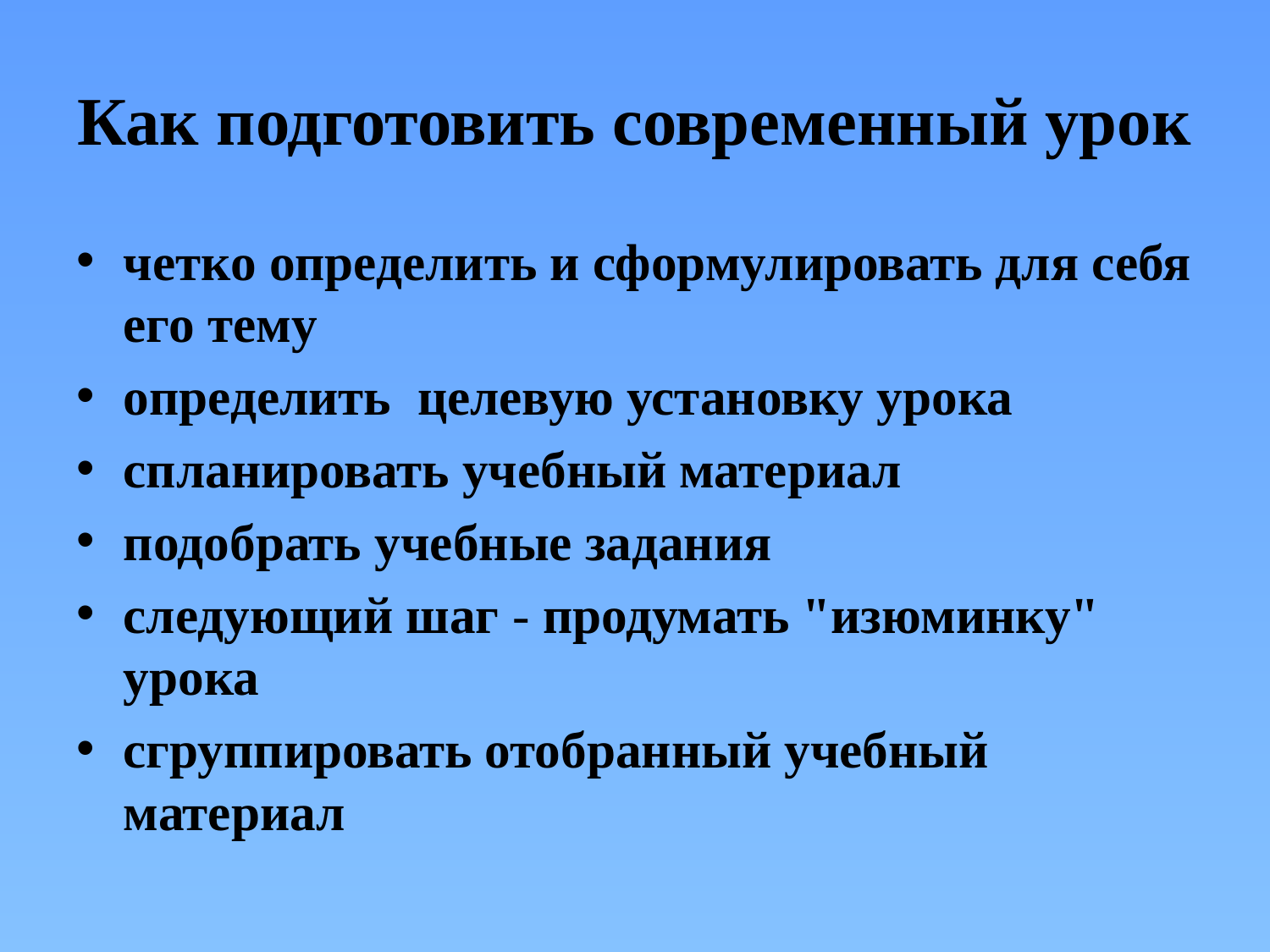

# Как подготовить современный урок
четко определить и сформулировать для себя его тему
определить  целевую установку урока
спланировать учебный материал
подобрать учебные задания
следующий шаг - продумать "изюминку" урока
сгруппировать отобранный учебный материал